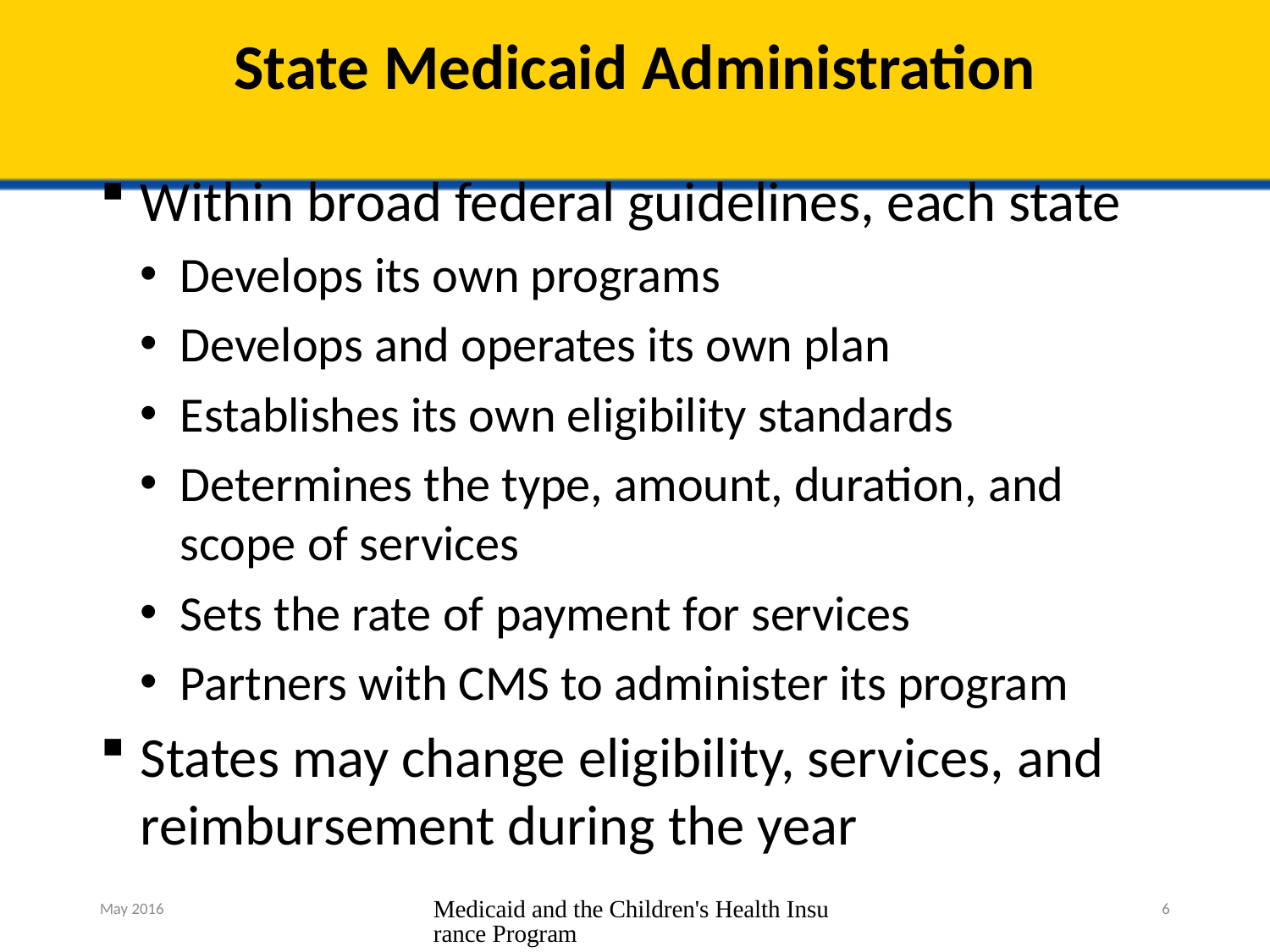

# State Medicaid Administration
Within broad federal guidelines, each state
Develops its own programs
Develops and operates its own plan
Establishes its own eligibility standards
Determines the type, amount, duration, and
scope of services
Sets the rate of payment for services
Partners with CMS to administer its program
States may change eligibility, services, and reimbursement during the year
May 2016
Medicaid and the Children's Health Insurance Program
6